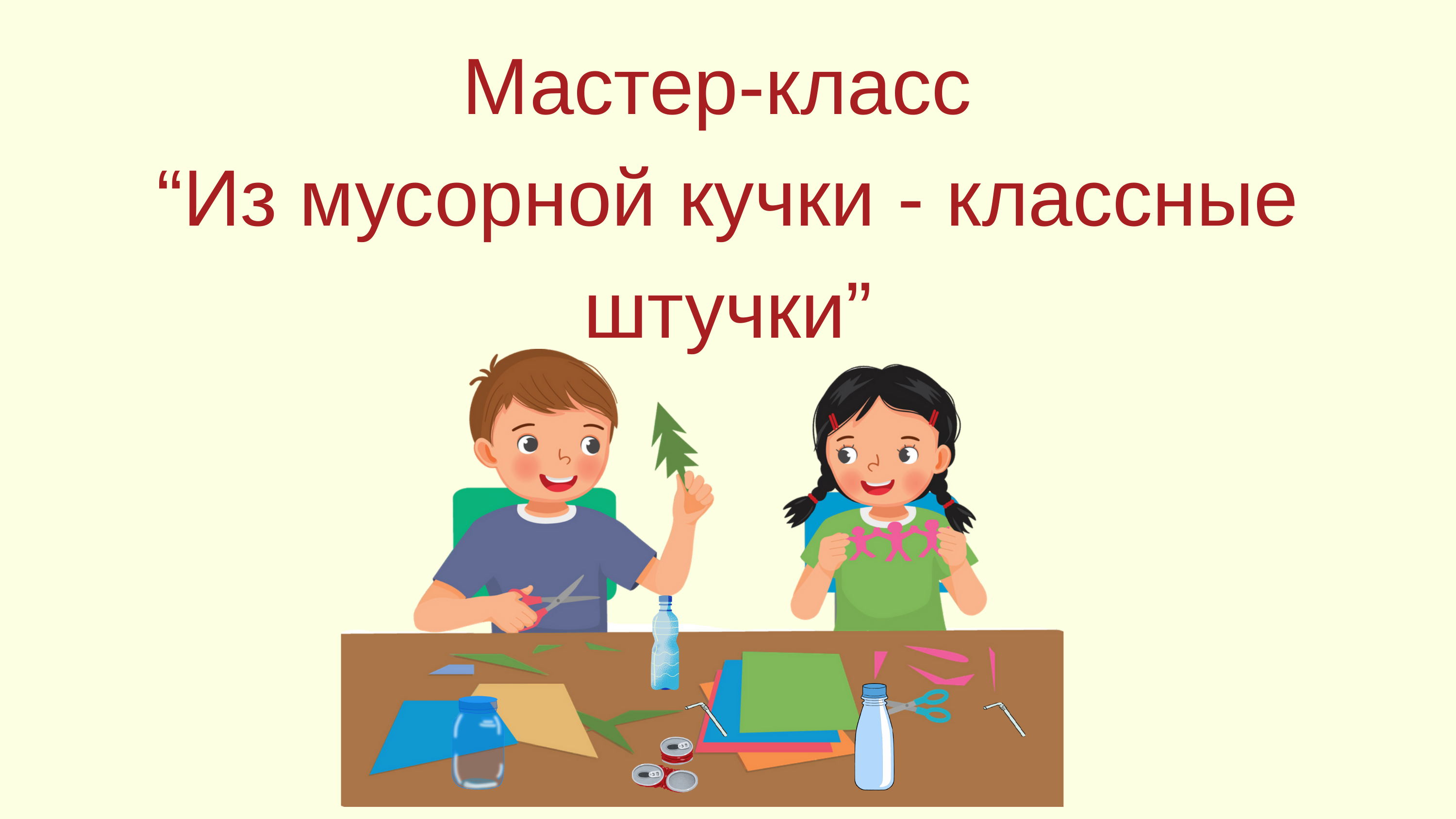

Мастер-класс
“Из мусорной кучки - классные штучки”